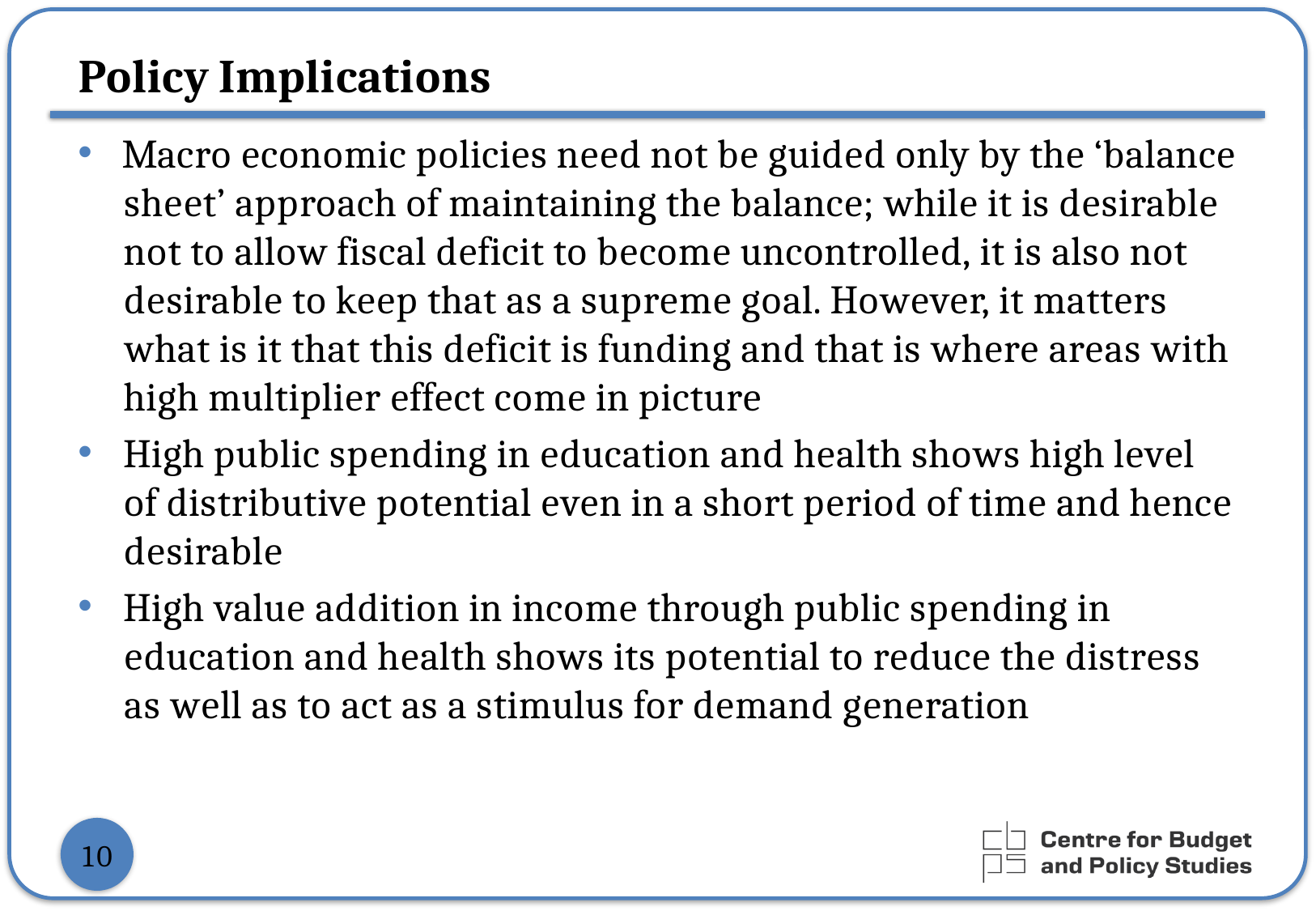

# Policy Implications
Macro economic policies need not be guided only by the ‘balance sheet’ approach of maintaining the balance; while it is desirable not to allow fiscal deficit to become uncontrolled, it is also not desirable to keep that as a supreme goal. However, it matters what is it that this deficit is funding and that is where areas with high multiplier effect come in picture
High public spending in education and health shows high level of distributive potential even in a short period of time and hence desirable
High value addition in income through public spending in education and health shows its potential to reduce the distress as well as to act as a stimulus for demand generation